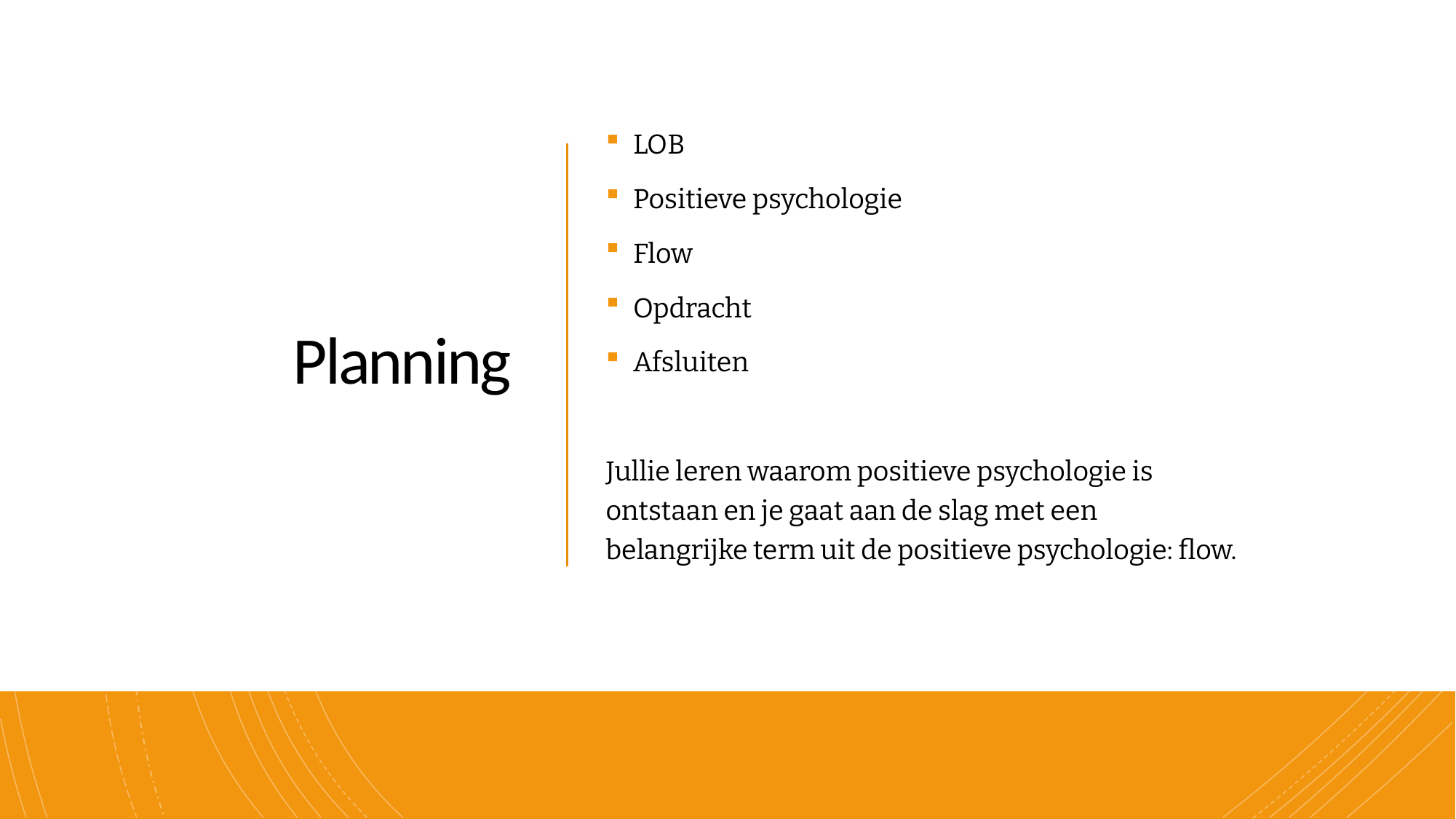

# Planning
LOB
Positieve psychologie
Flow
Opdracht
Afsluiten

Jullie leren waarom positieve psychologie is ontstaan en je gaat aan de slag met een belangrijke term uit de positieve psychologie: flow.